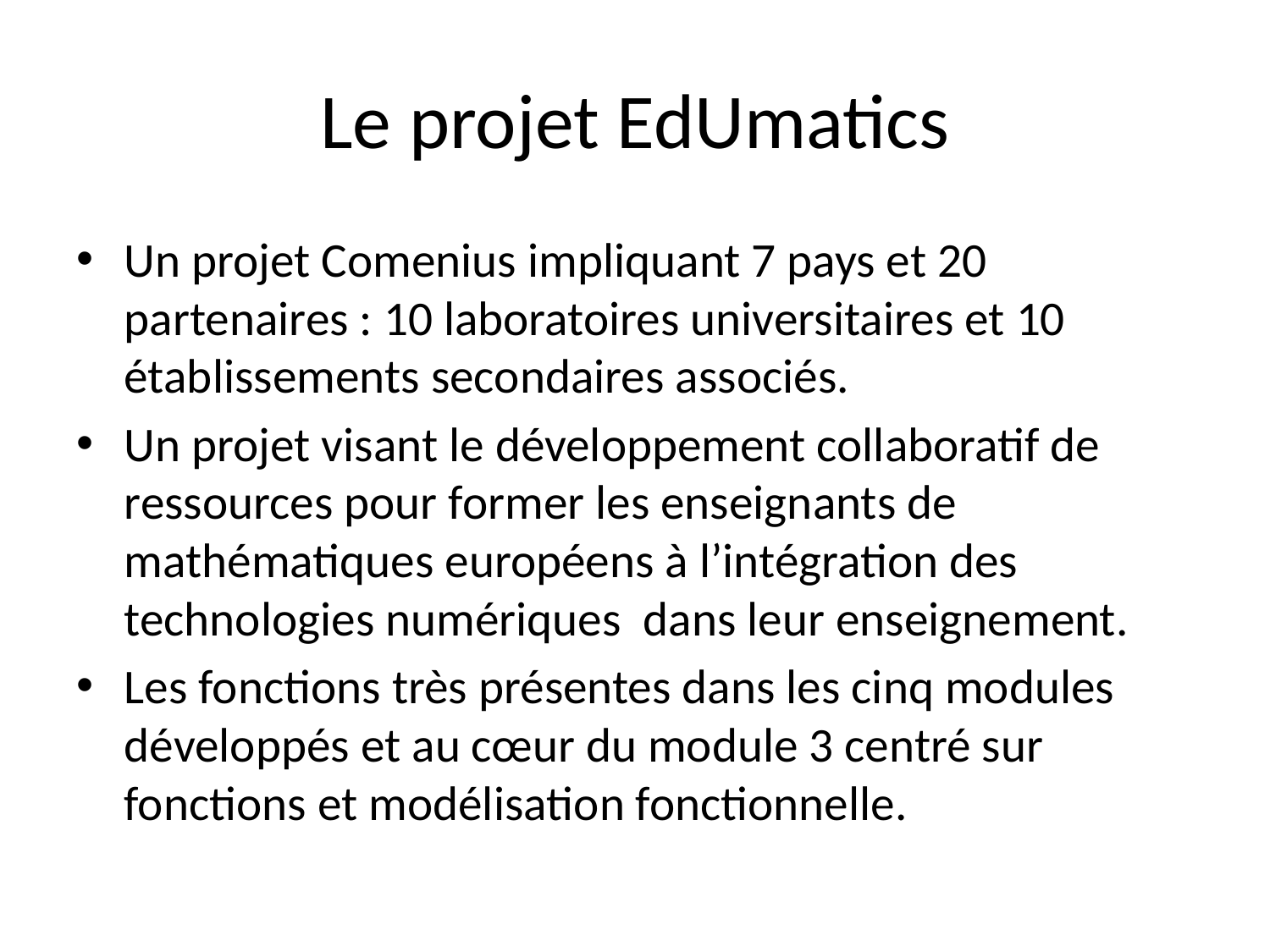

# Le projet EdUmatics
Un projet Comenius impliquant 7 pays et 20 partenaires : 10 laboratoires universitaires et 10 établissements secondaires associés.
Un projet visant le développement collaboratif de ressources pour former les enseignants de mathématiques européens à l’intégration des technologies numériques  dans leur enseignement.
Les fonctions très présentes dans les cinq modules développés et au cœur du module 3 centré sur fonctions et modélisation fonctionnelle.